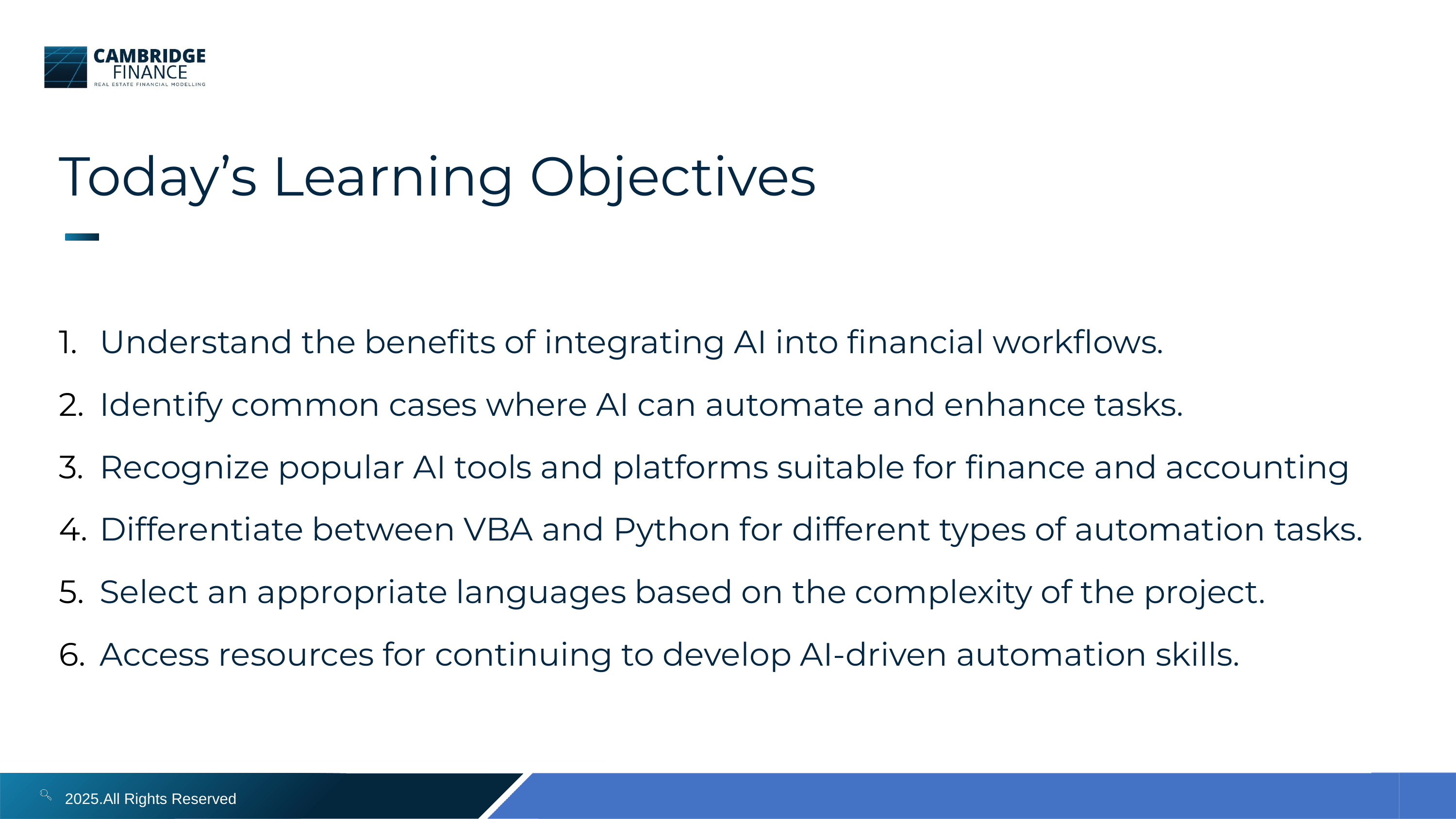

Today’s Learning Objectives

Understand the benefits of integrating AI into financial workflows.
Identify common cases where AI can automate and enhance tasks.
Recognize popular AI tools and platforms suitable for finance and accounting
Differentiate between VBA and Python for different types of automation tasks.
Select an appropriate languages based on the complexity of the project.
Access resources for continuing to develop AI-driven automation skills.

2025.All Rights Reserved